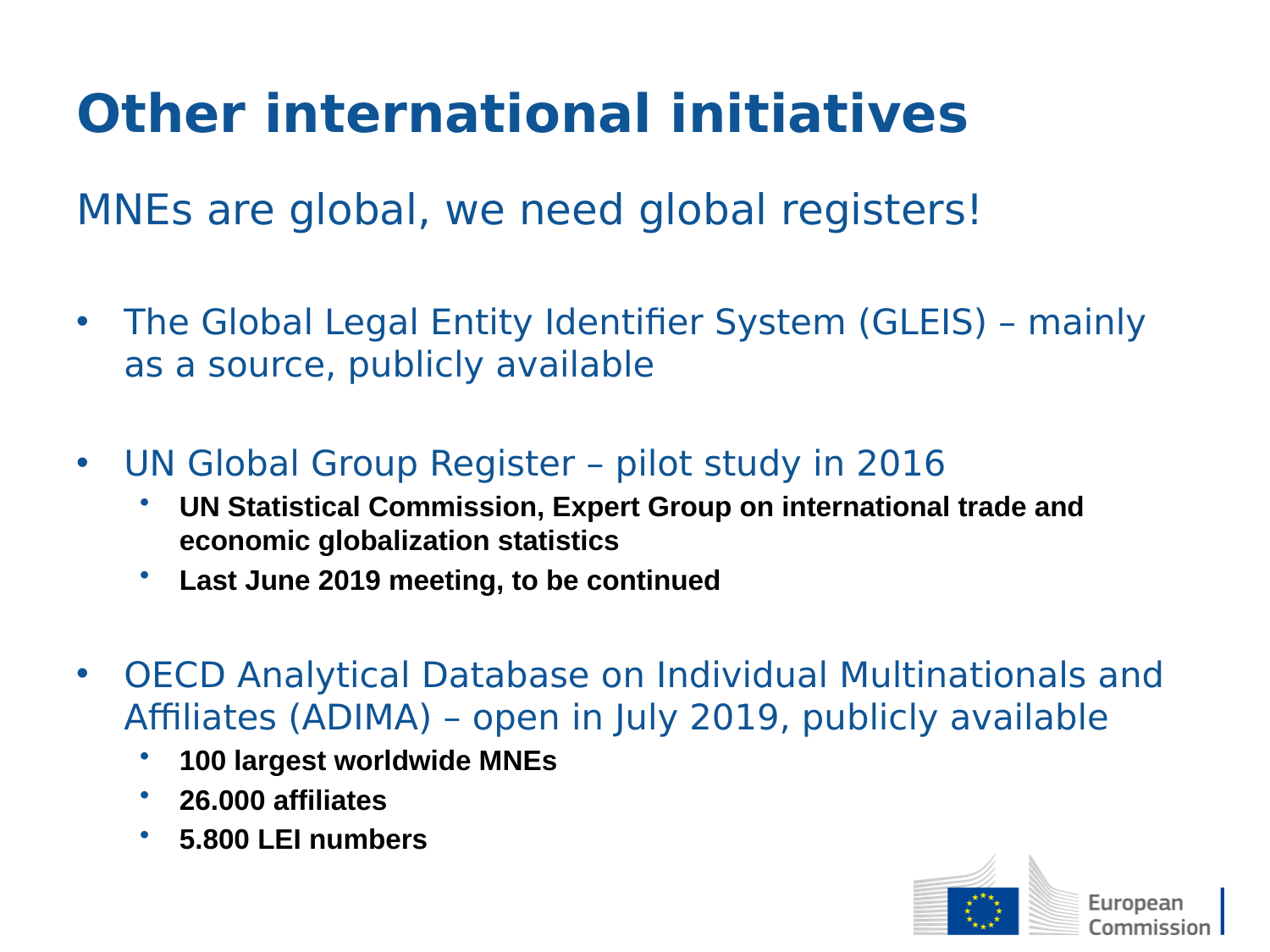

# Other international initiatives
MNEs are global, we need global registers!

The Global Legal Entity Identifier System (GLEIS) – mainly as a source, publicly available

UN Global Group Register – pilot study in 2016
UN Statistical Commission, Expert Group on international trade and economic globalization statistics
Last June 2019 meeting, to be continued

OECD Analytical Database on Individual Multinationals and Affiliates (ADIMA) – open in July 2019, publicly available
100 largest worldwide MNEs
26.000 affiliates
5.800 LEI numbers